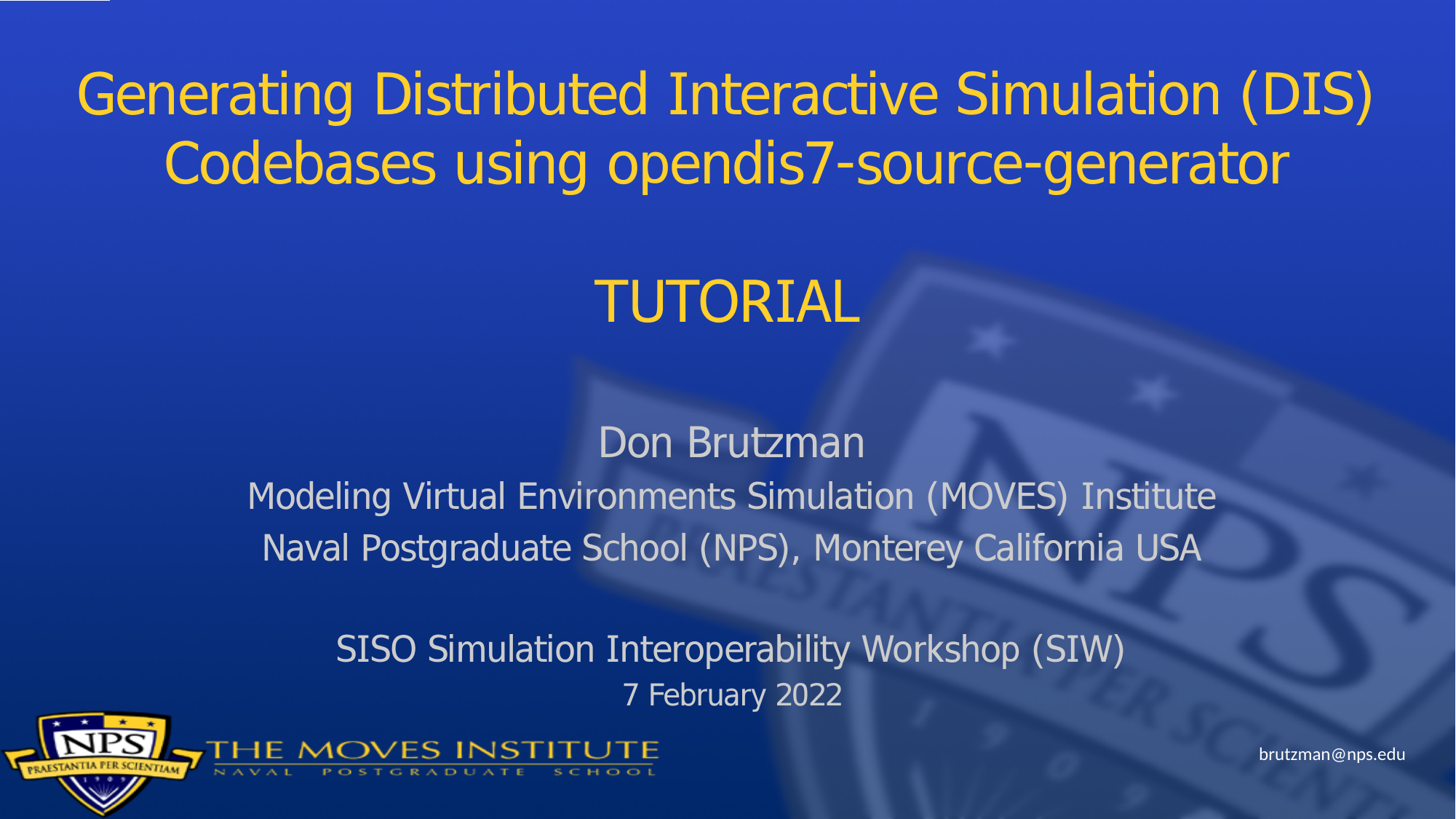

# Generating Distributed Interactive Simulation (DIS) Codebases using opendis7-source-generator TUTORIAL
Don Brutzman
Modeling Virtual Environments Simulation (MOVES) Institute
Naval Postgraduate School (NPS), Monterey California USA

SISO Simulation Interoperability Workshop (SIW)
7 February 2022

brutzman@nps.edu